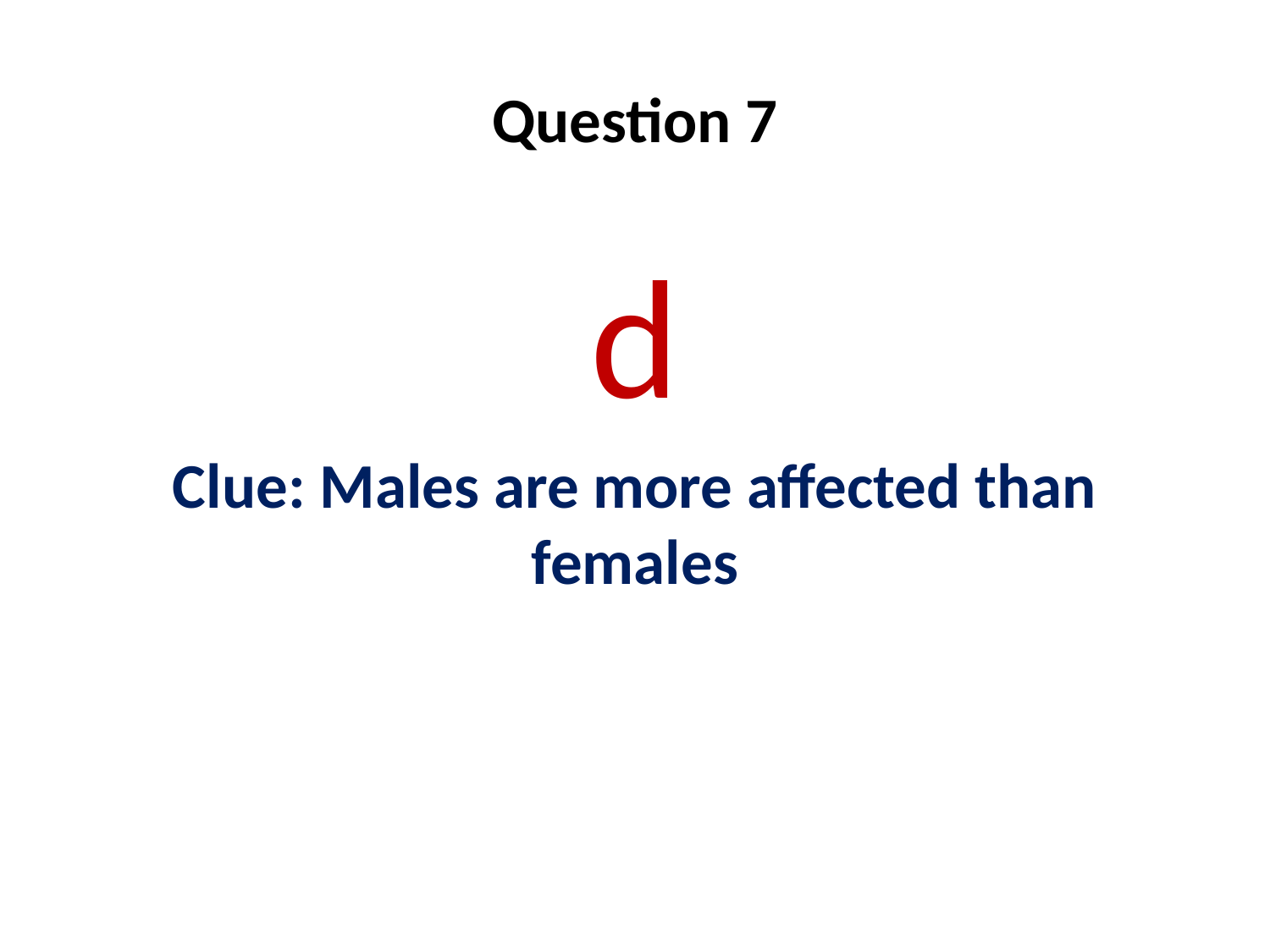

# Question 7
d
Clue: Males are more affected than females